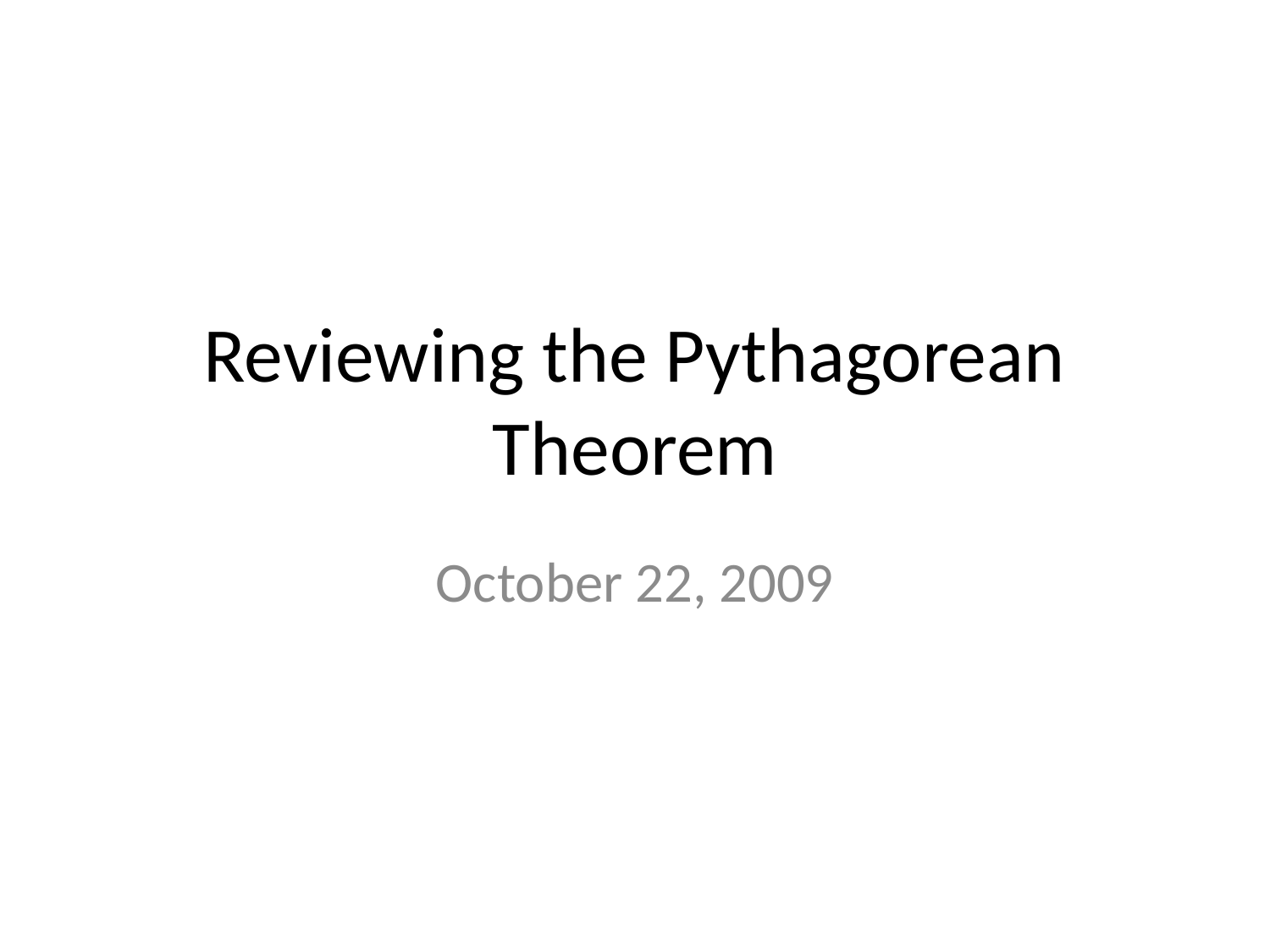

# Reviewing the Pythagorean Theorem
October 22, 2009